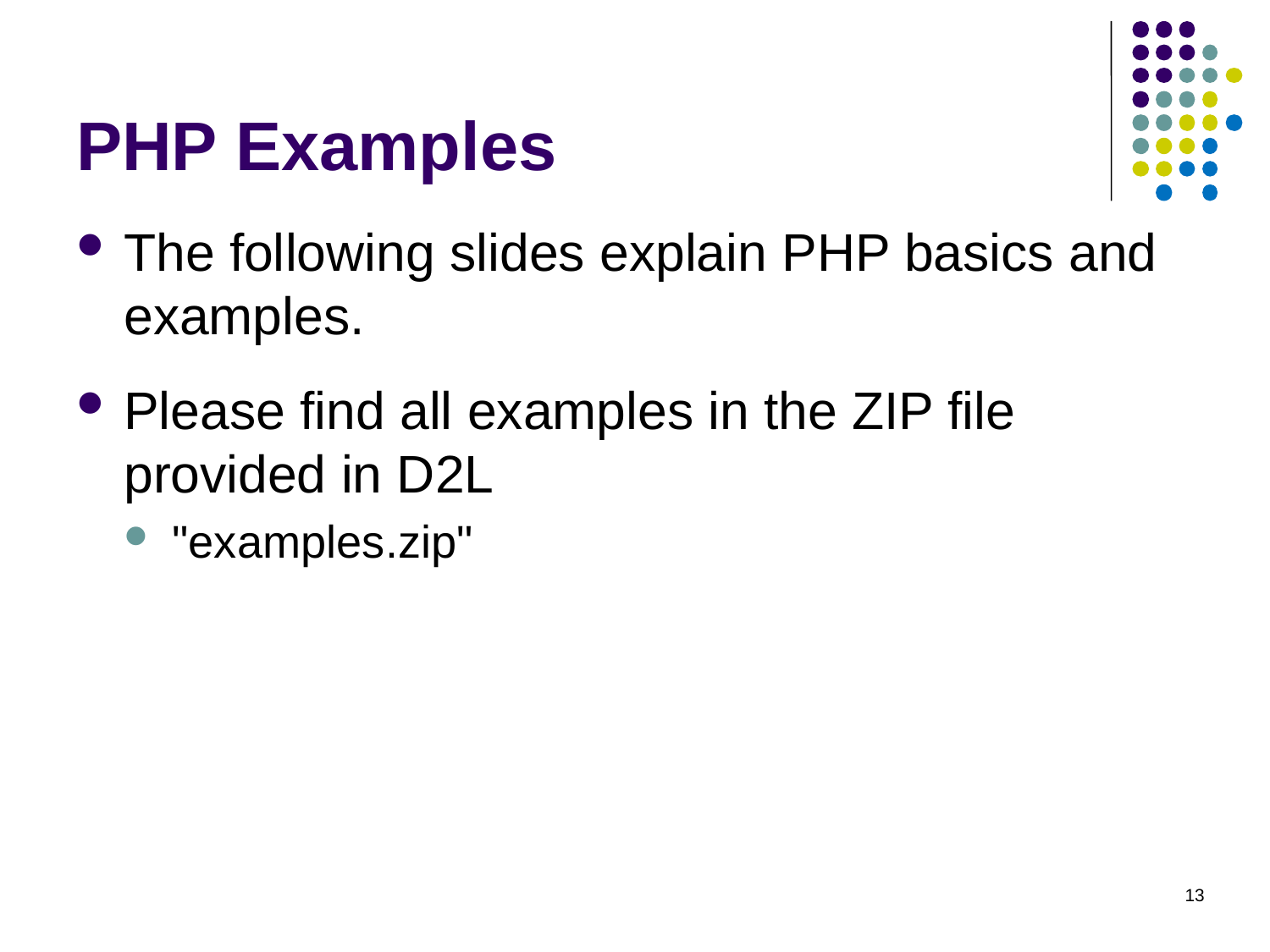

# PHP Examples
The following slides explain PHP basics and examples.
Please find all examples in the ZIP file provided in D2L
"examples.zip"
13